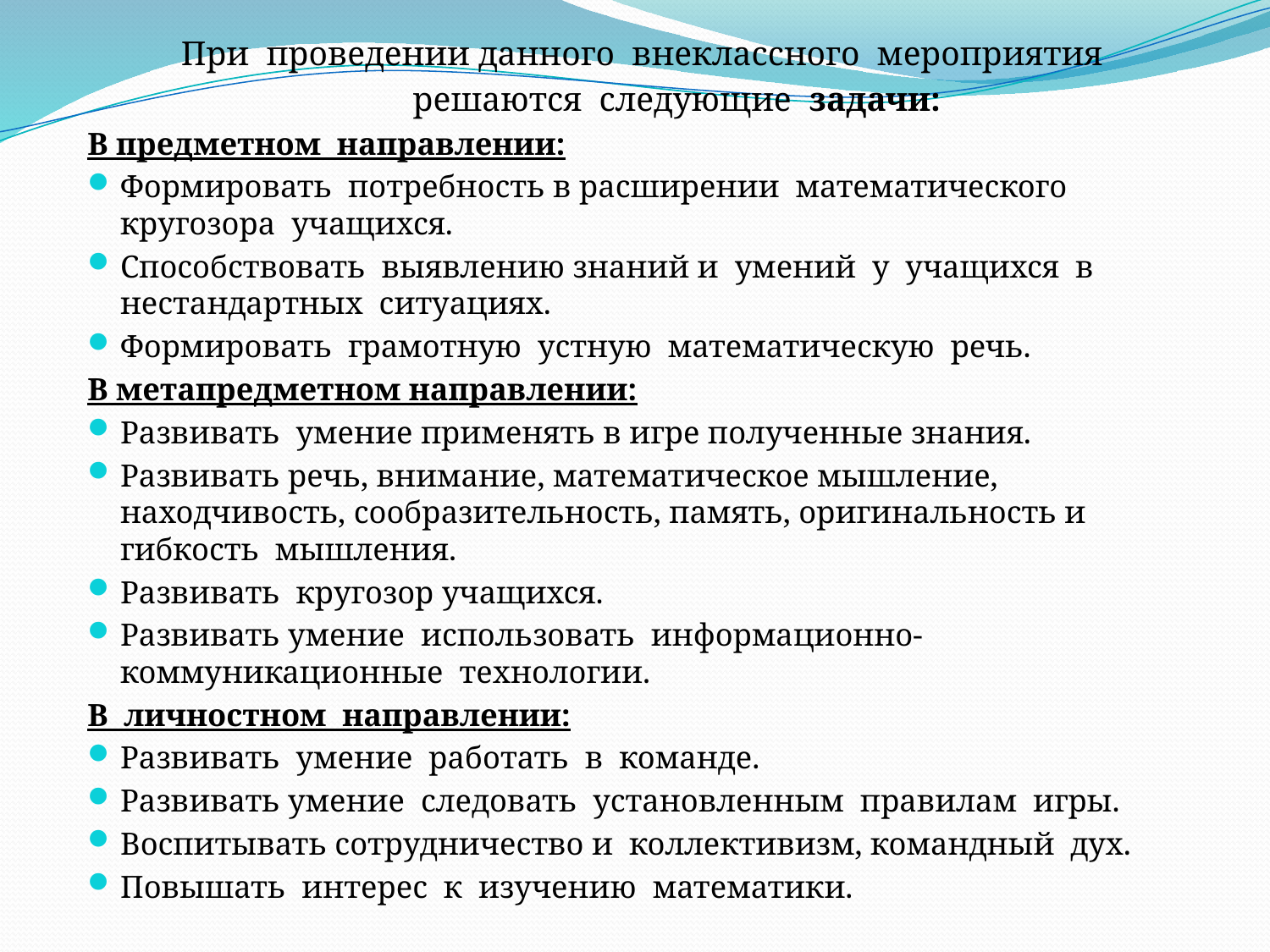

При  проведении данного  внеклассного  мероприятия
     решаются  следующие  задачи:
В предметном  направлении:
Формировать  потребность в расширении  математического  кругозора  учащихся.
Способствовать  выявлению знаний и  умений  у  учащихся  в  нестандартных  ситуациях.
Формировать  грамотную  устную  математическую  речь.
В метапредметном направлении:
Развивать  умение применять в игре полученные знания.
Развивать речь, внимание, математическое мышление, находчивость, сообразительность, память, оригинальность и гибкость  мышления.
Развивать  кругозор учащихся.
Развивать умение  использовать  информационно-коммуникационные  технологии.
В  личностном  направлении:
Развивать  умение  работать  в  команде.
Развивать умение  следовать  установленным  правилам  игры.
Воспитывать сотрудничество и  коллективизм, командный  дух.
Повышать  интерес  к  изучению  математики.